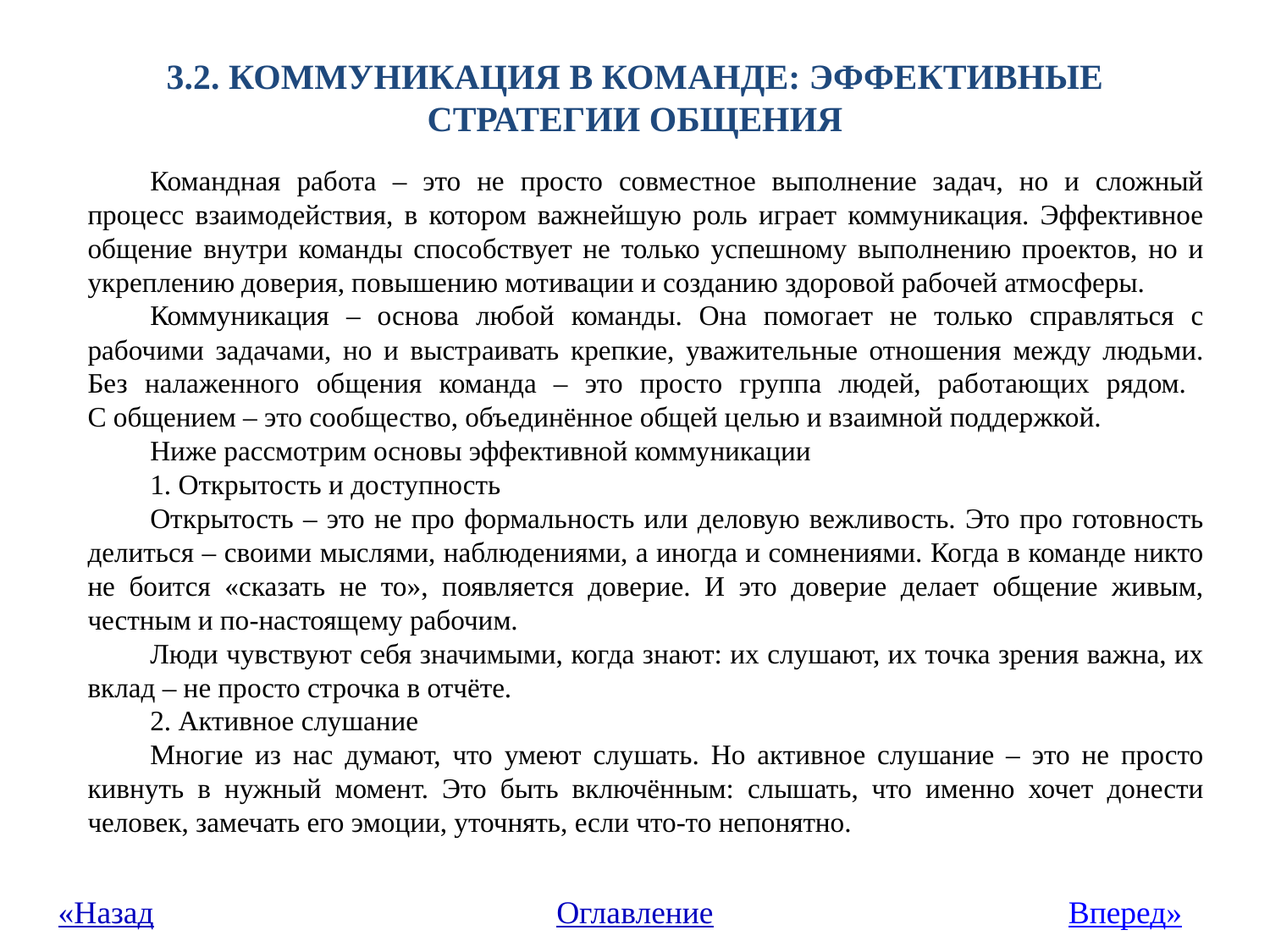

# 3.2. Коммуникация в команде: эффективные стратегии общения
Командная работа – это не просто совместное выполнение задач, но и сложный процесс взаимодействия, в котором важнейшую роль играет коммуникация. Эффективное общение внутри команды способствует не только успешному выполнению проектов, но и укреплению доверия, повышению мотивации и созданию здоровой рабочей атмосферы.
Коммуникация – основа любой команды. Она помогает не только справляться с рабочими задачами, но и выстраивать крепкие, уважительные отношения между людьми. Без налаженного общения команда – это просто группа людей, работающих рядом.
С общением – это сообщество, объединённое общей целью и взаимной поддержкой.
Ниже рассмотрим основы эффективной коммуникации
1. Открытость и доступность
Открытость – это не про формальность или деловую вежливость. Это про готовность делиться – своими мыслями, наблюдениями, а иногда и сомнениями. Когда в команде никто не боится «сказать не то», появляется доверие. И это доверие делает общение живым, честным и по-настоящему рабочим.
Люди чувствуют себя значимыми, когда знают: их слушают, их точка зрения важна, их вклад – не просто строчка в отчёте.
2. Активное слушание
Многие из нас думают, что умеют слушать. Но активное слушание – это не просто кивнуть в нужный момент. Это быть включённым: слышать, что именно хочет донести человек, замечать его эмоции, уточнять, если что-то непонятно.

«Назад
Оглавление
Вперед»